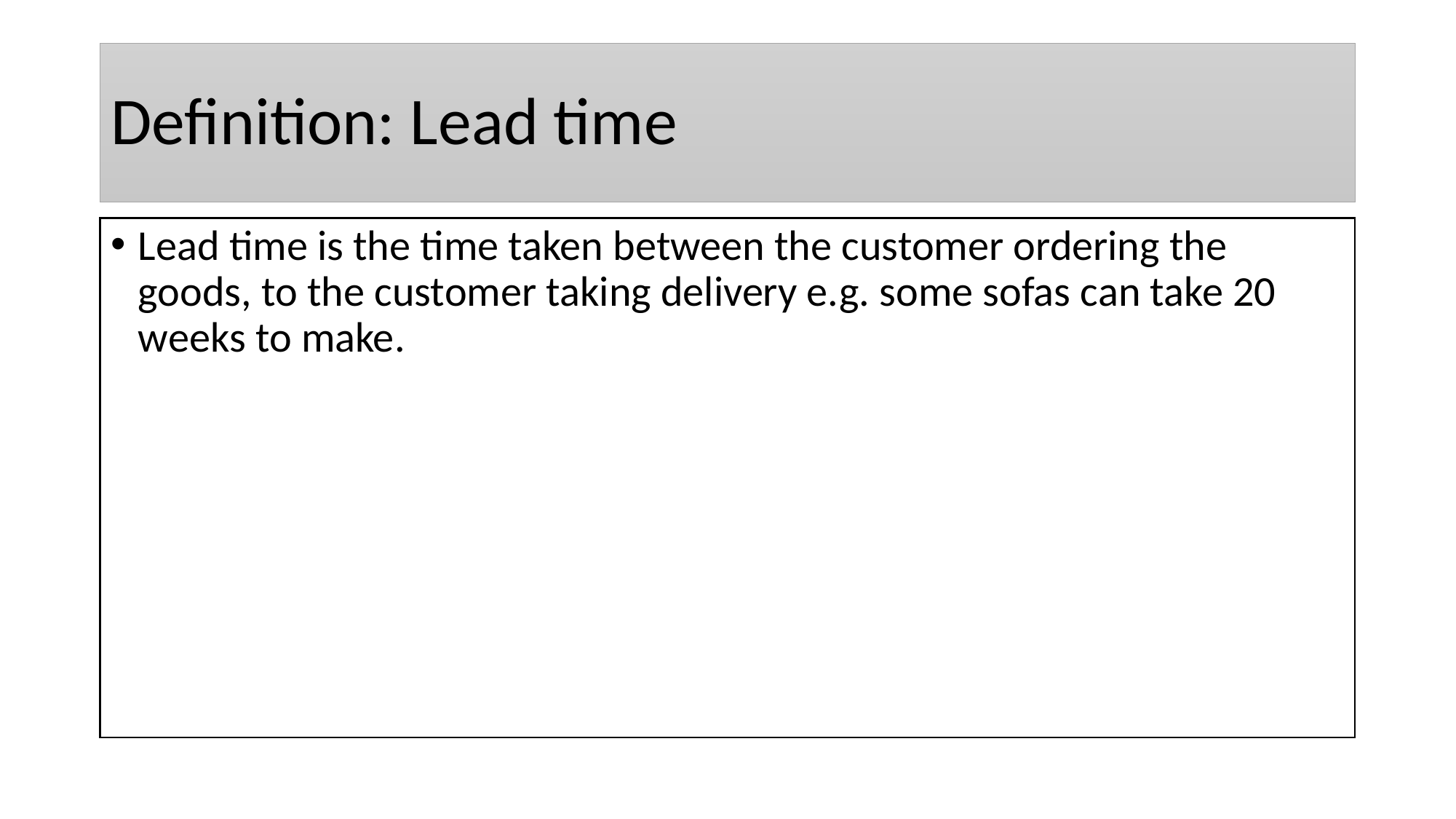

# Definition: Lead time
Lead time is the time taken between the customer ordering the goods, to the customer taking delivery e.g. some sofas can take 20 weeks to make.